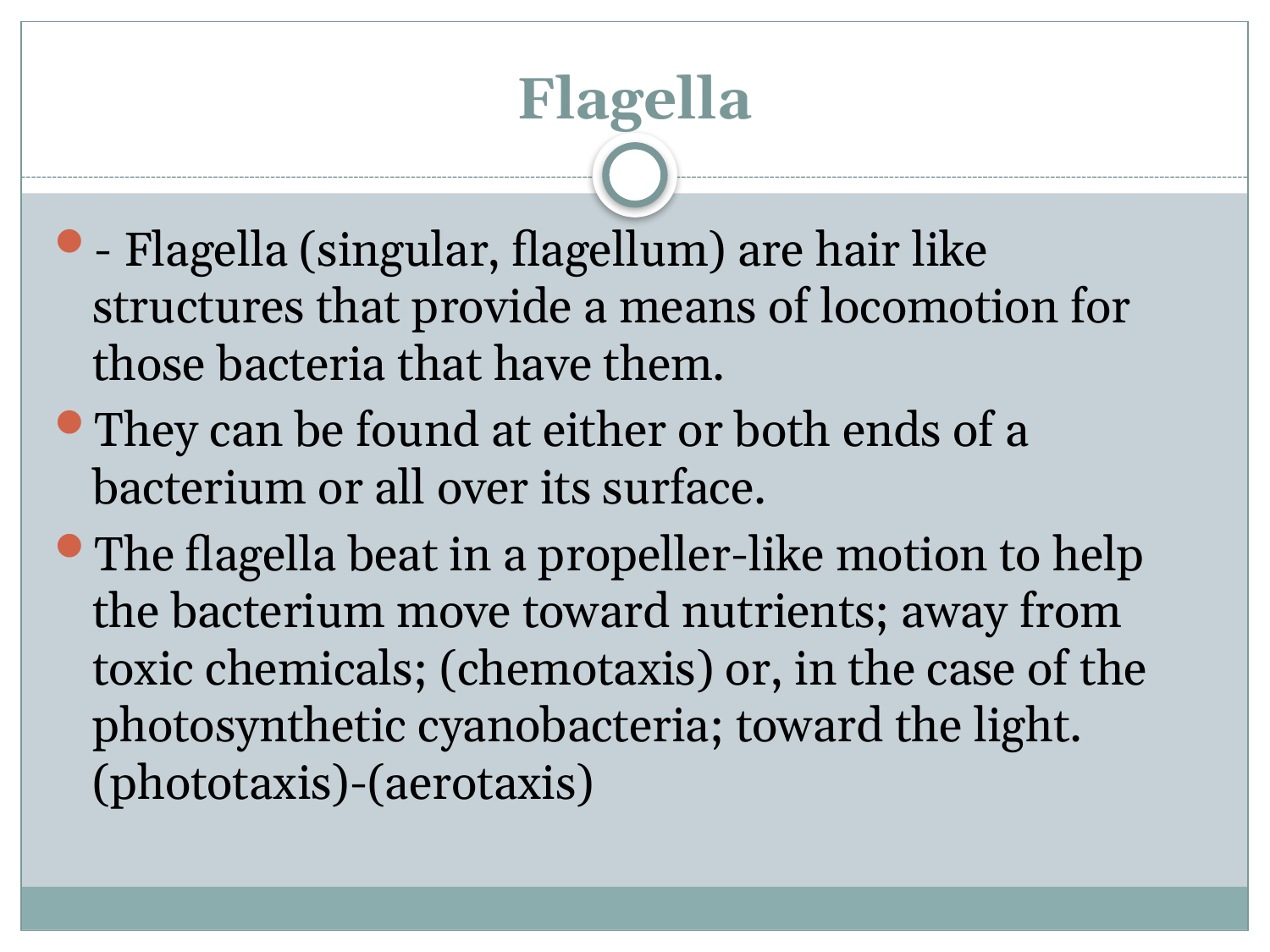

# Flagella
- Flagella (singular, flagellum) are hair like structures that provide a means of locomotion for those bacteria that have them.
They can be found at either or both ends of a bacterium or all over its surface.
The flagella beat in a propeller-like motion to help the bacterium move toward nutrients; away from toxic chemicals; (chemotaxis) or, in the case of the photosynthetic cyanobacteria; toward the light.(phototaxis)-(aerotaxis)